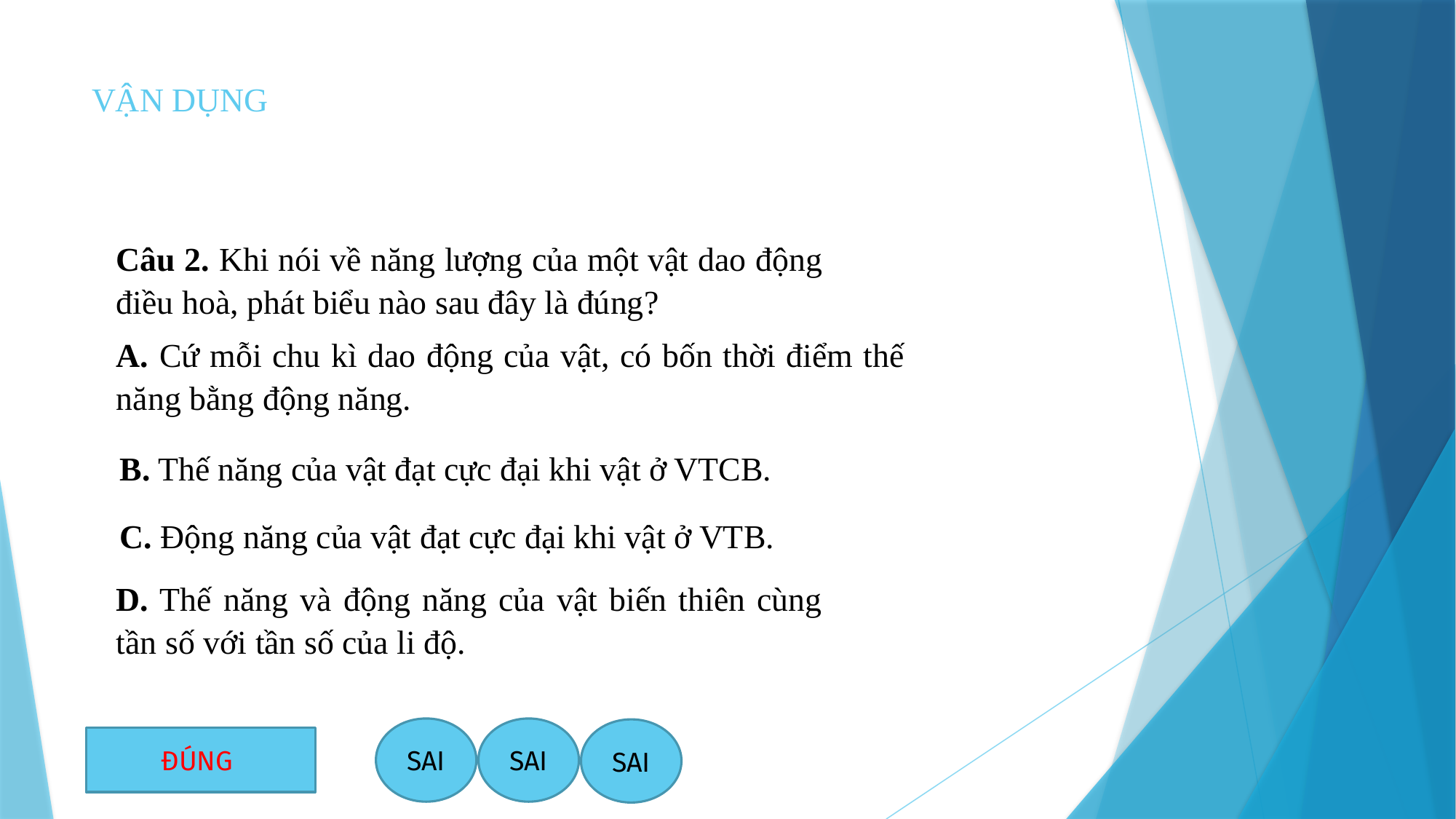

# VẬN DỤNG
Câu 2. Khi nói về năng lượng của một vật dao động điều hoà, phát biểu nào sau đây là đúng?
A. Cứ mỗi chu kì dao động của vật, có bốn thời điểm thế năng bằng động năng.
B. Thế năng của vật đạt cực đại khi vật ở VTCB.
C. Động năng của vật đạt cực đại khi vật ở VTB.
D. Thế năng và động năng của vật biến thiên cùng tần số với tần số của li độ.
SAI
SAI
SAI
ĐÚNG